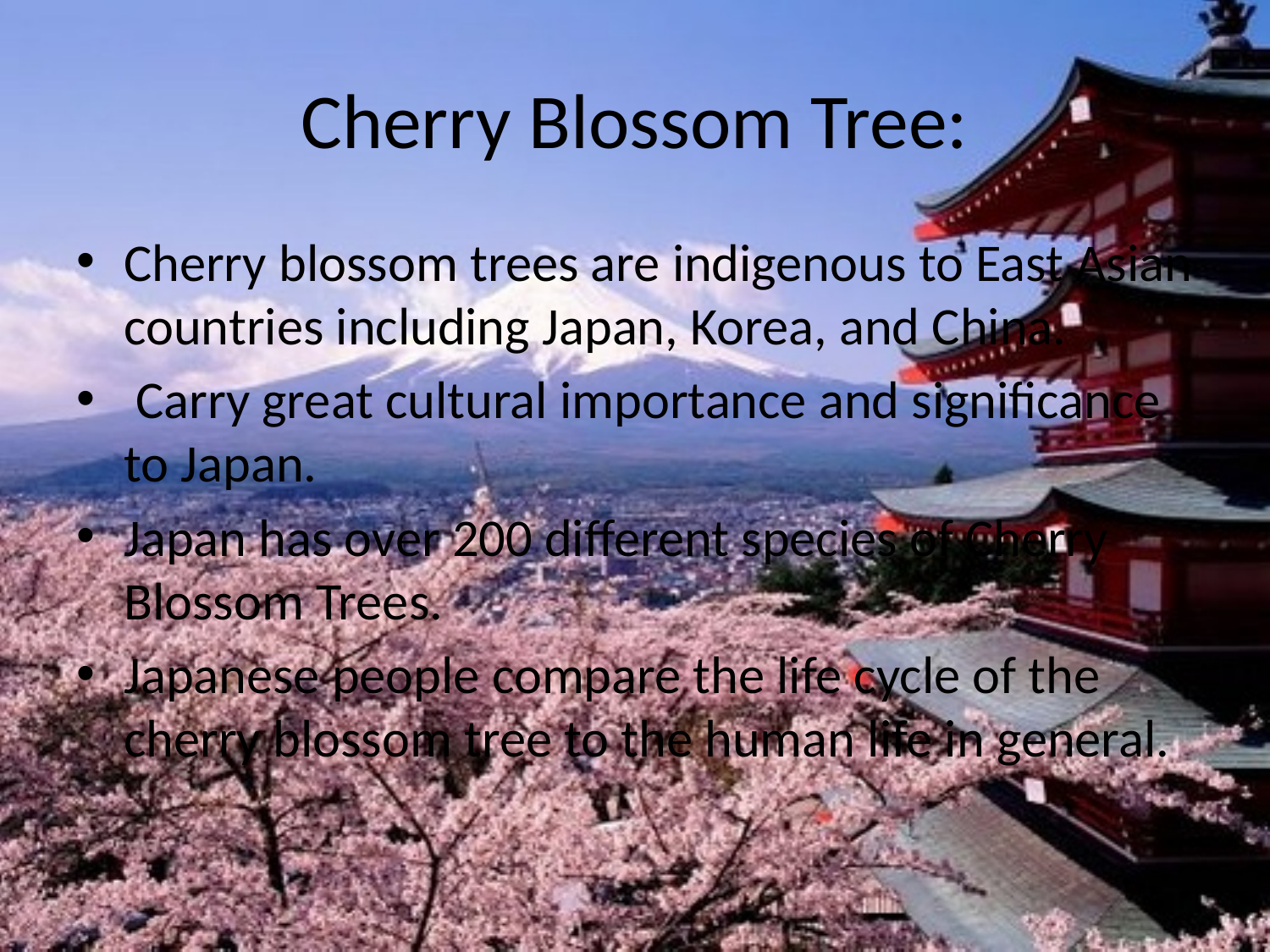

# Cherry Blossom Tree:
Cherry blossom trees are indigenous to East Asian countries including Japan, Korea, and China.
 Carry great cultural importance and significance to Japan.
Japan has over 200 different species of Cherry Blossom Trees.
Japanese people compare the life cycle of the cherry blossom tree to the human life in general.